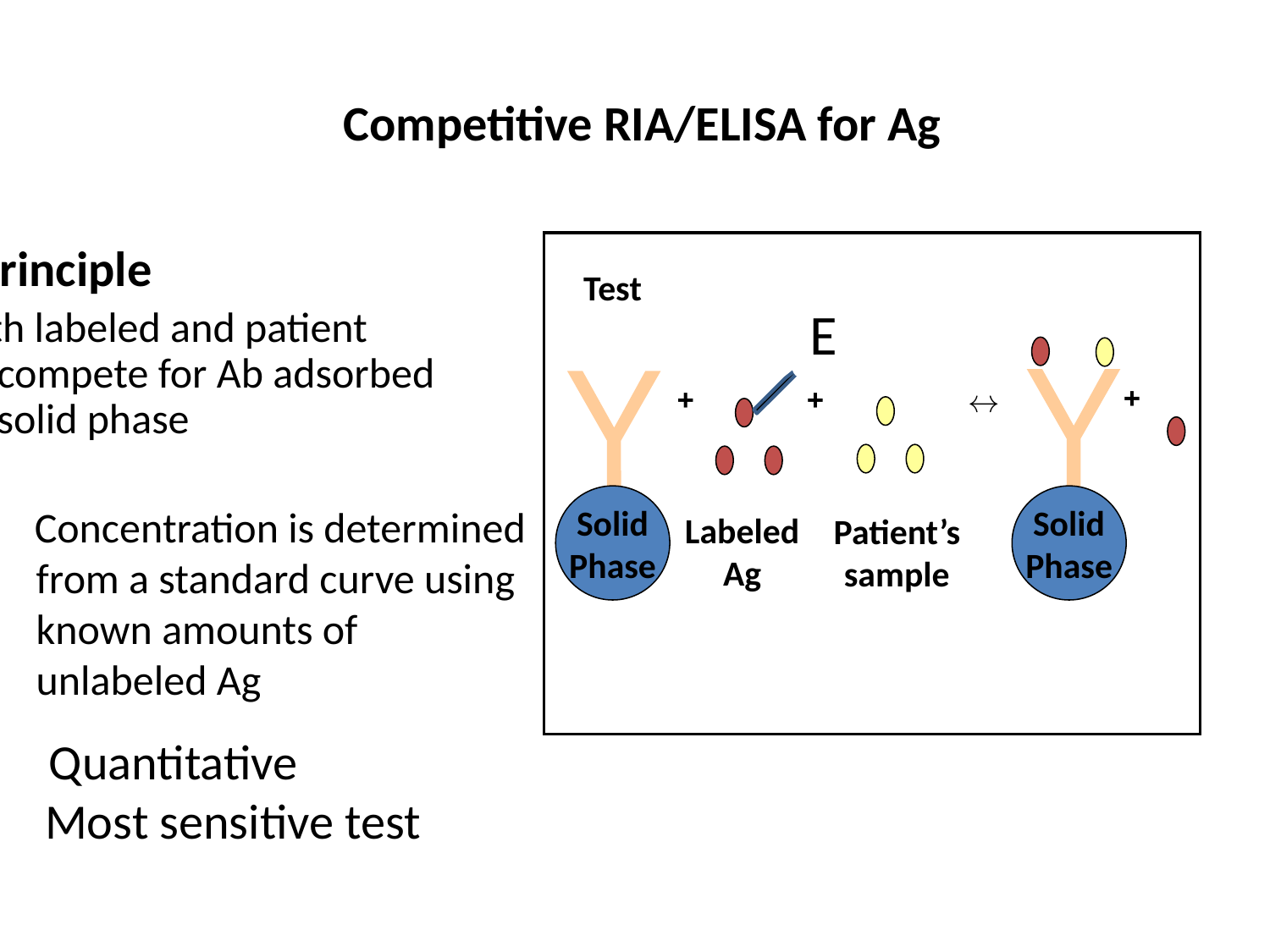

# Competitive RIA/ELISA for Ag

Test

Y
Y
+
+
+
↔

Labeled
Ag
Patient’s
sample
    Principle:
     Both labeled and patient Ag compete for Ab adsorbed on solid phase
E

    Concentration is determined from a standard curve using known amounts of unlabeled Ag
Solid
Phase
Solid
Phase
       Quantitative
 Most sensitive test